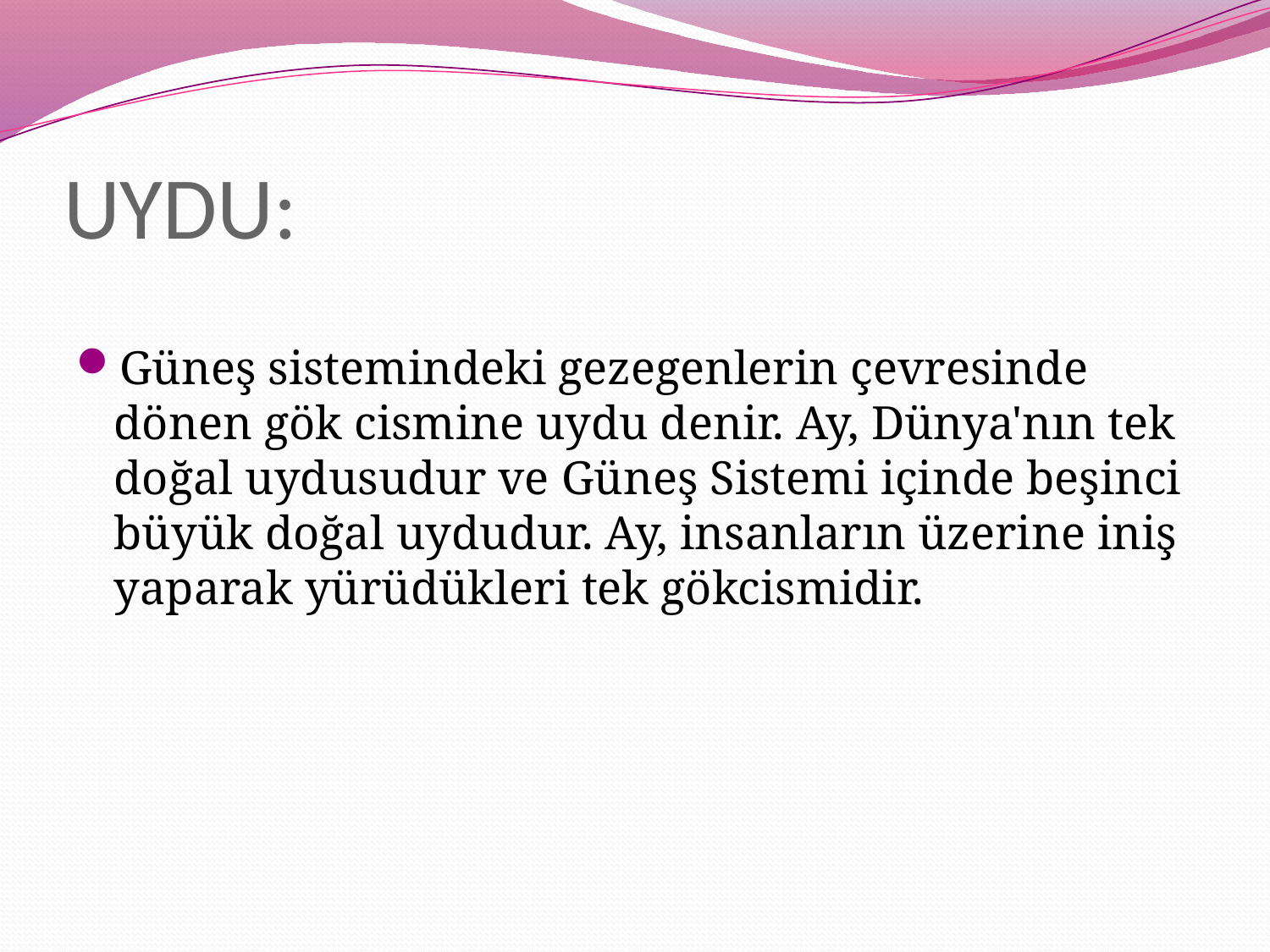

# UYDU:

Güneş sistemindeki gezegenlerin çevresinde dönen gök cismine uydu denir. Ay, Dünya'nın tek doğal uydusudur ve Güneş Sistemi içinde beşinci büyük doğal uydudur. Ay, insanların üzerine iniş yaparak yürüdükleri tek gökcismidir.